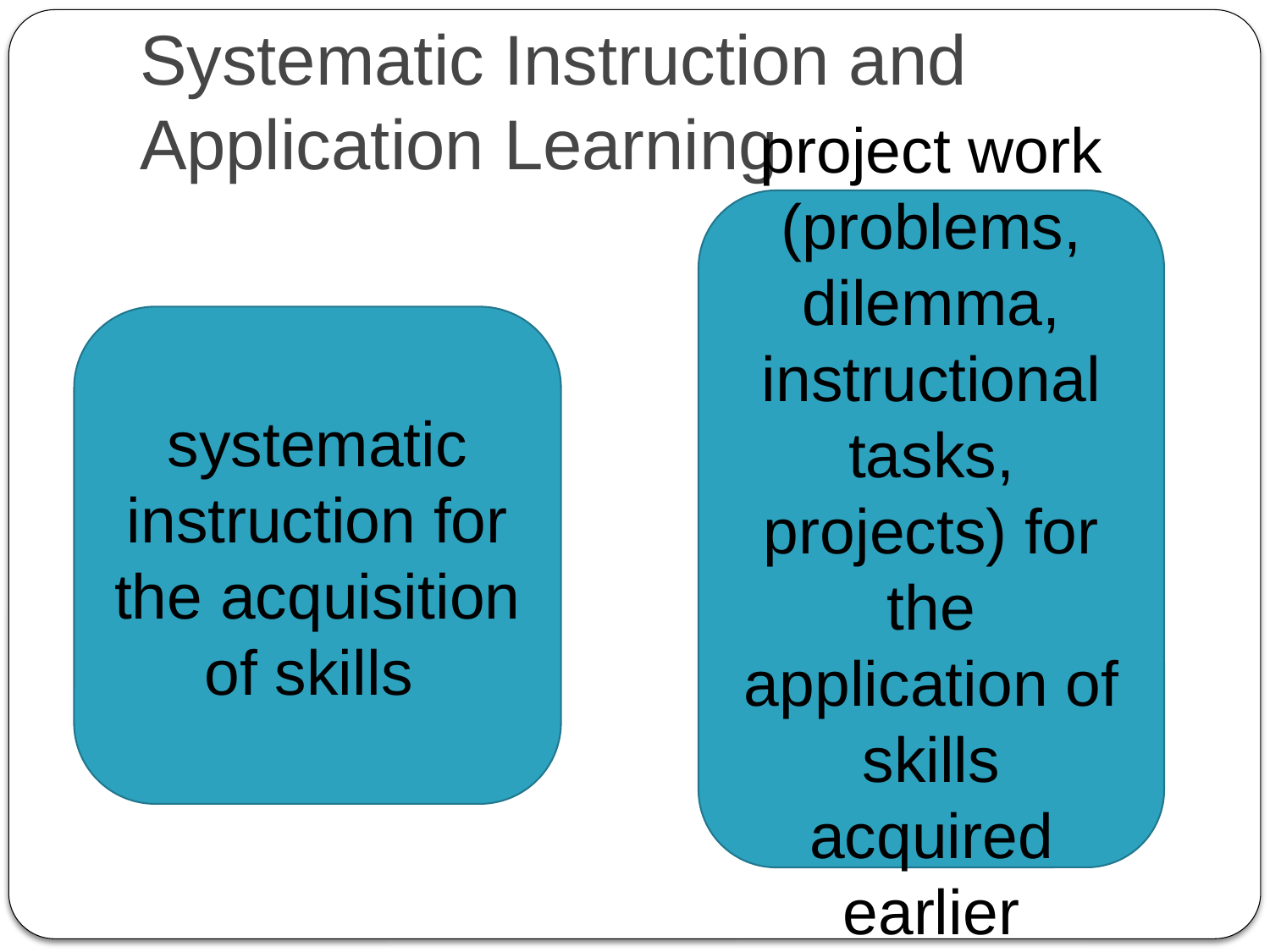

# Systematic Instruction and Application Learning
project work (problems, dilemma, instructional tasks, projects) for the application of skills acquired earlier
systematic instruction for the acquisition of skills